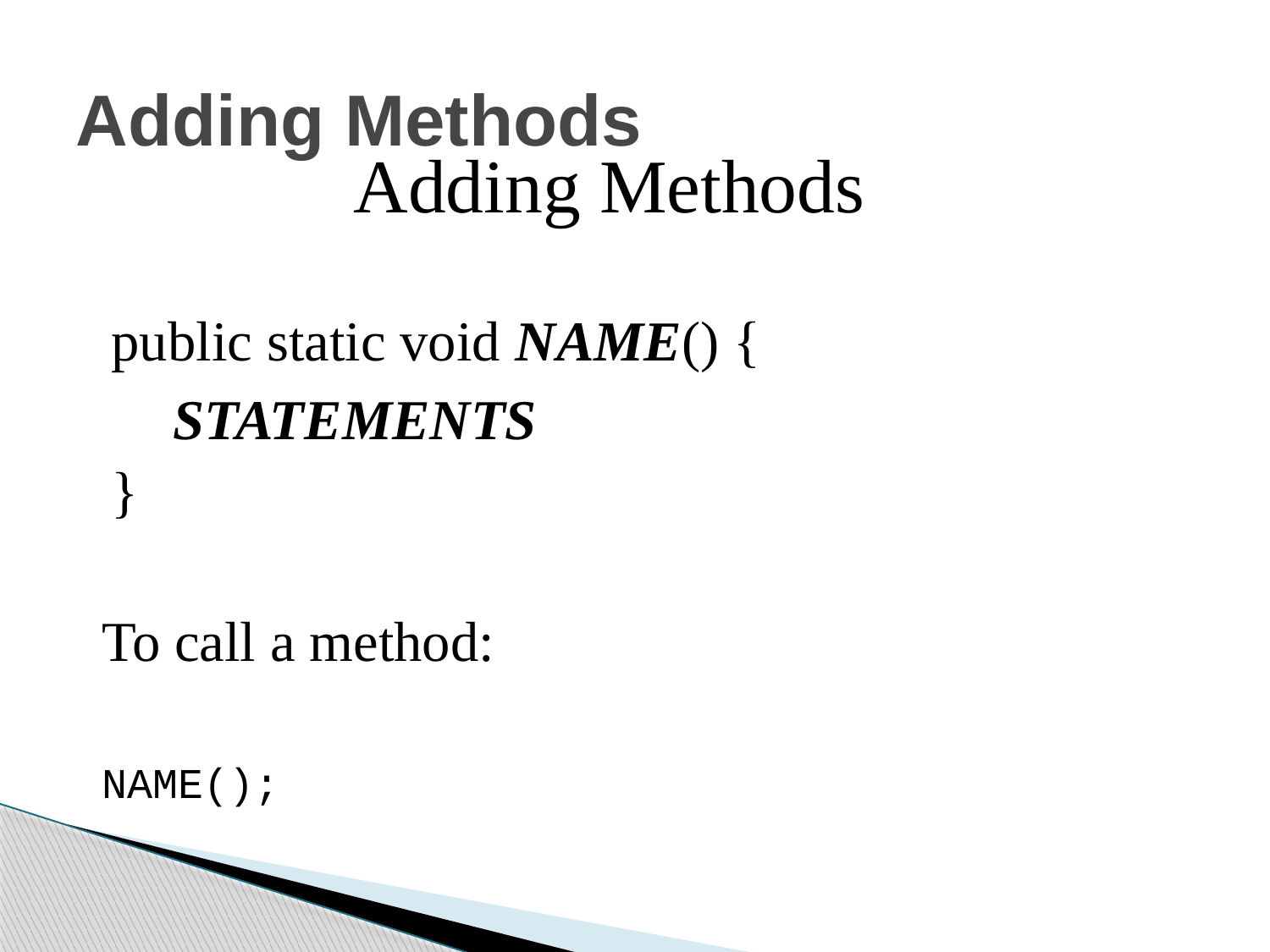

# Adding Methods
		Adding Methods

public static void NAME() {
	STATEMENTS

}
To call a method:

NAME();